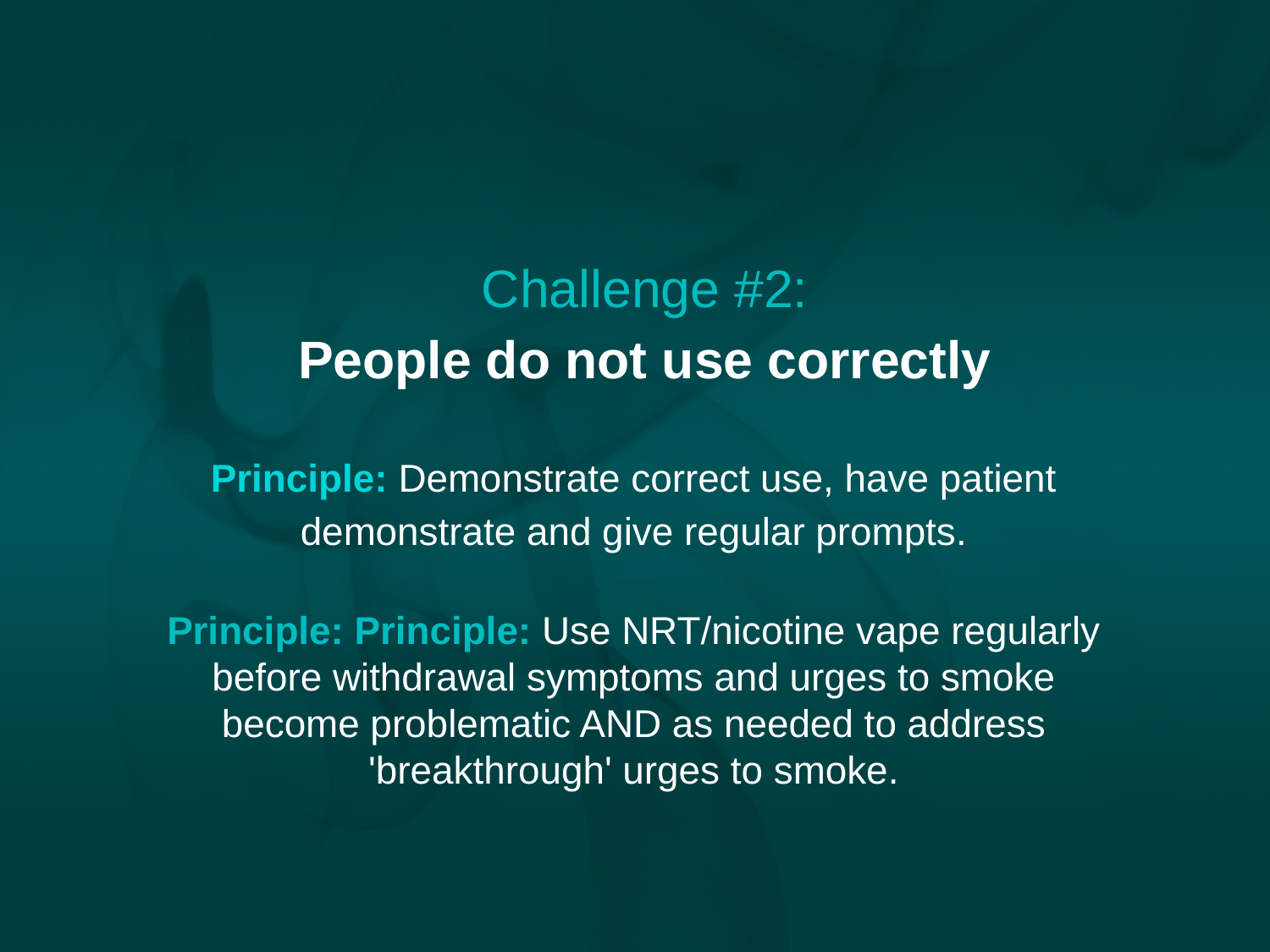

Challenge #2:
People do not use correctly
Principle: Demonstrate correct use, have patient demonstrate and give regular prompts.

Principle: Principle: Use NRT/nicotine vape regularly before withdrawal symptoms and urges to smoke become problematic AND as needed to address 'breakthrough' urges to smoke.